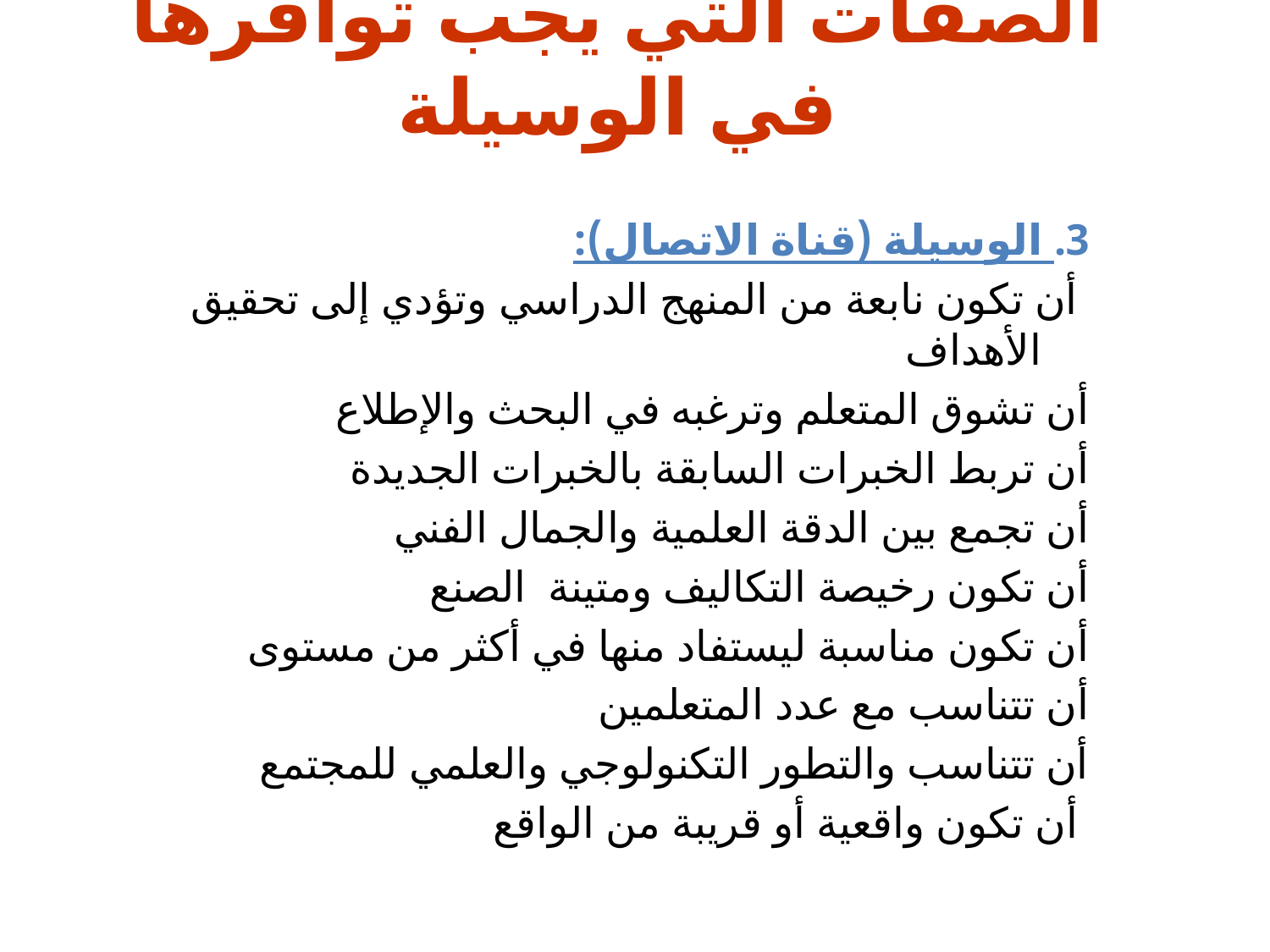

الصفات التي يجب توافرها في الوسيلة
3. الوسيلة (قناة الاتصال):
 أن تكون نابعة من المنهج الدراسي وتؤدي إلى تحقيق الأهداف
أن تشوق المتعلم وترغبه في البحث والإطلاع
أن تربط الخبرات السابقة بالخبرات الجديدة
أن تجمع بين الدقة العلمية والجمال الفني
أن تكون رخيصة التكاليف ومتينة  الصنع
أن تكون مناسبة ليستفاد منها في أكثر من مستوى
أن تتناسب مع عدد المتعلمين
أن تتناسب والتطور التكنولوجي والعلمي للمجتمع
 أن تكون واقعية أو قريبة من الواقع

14